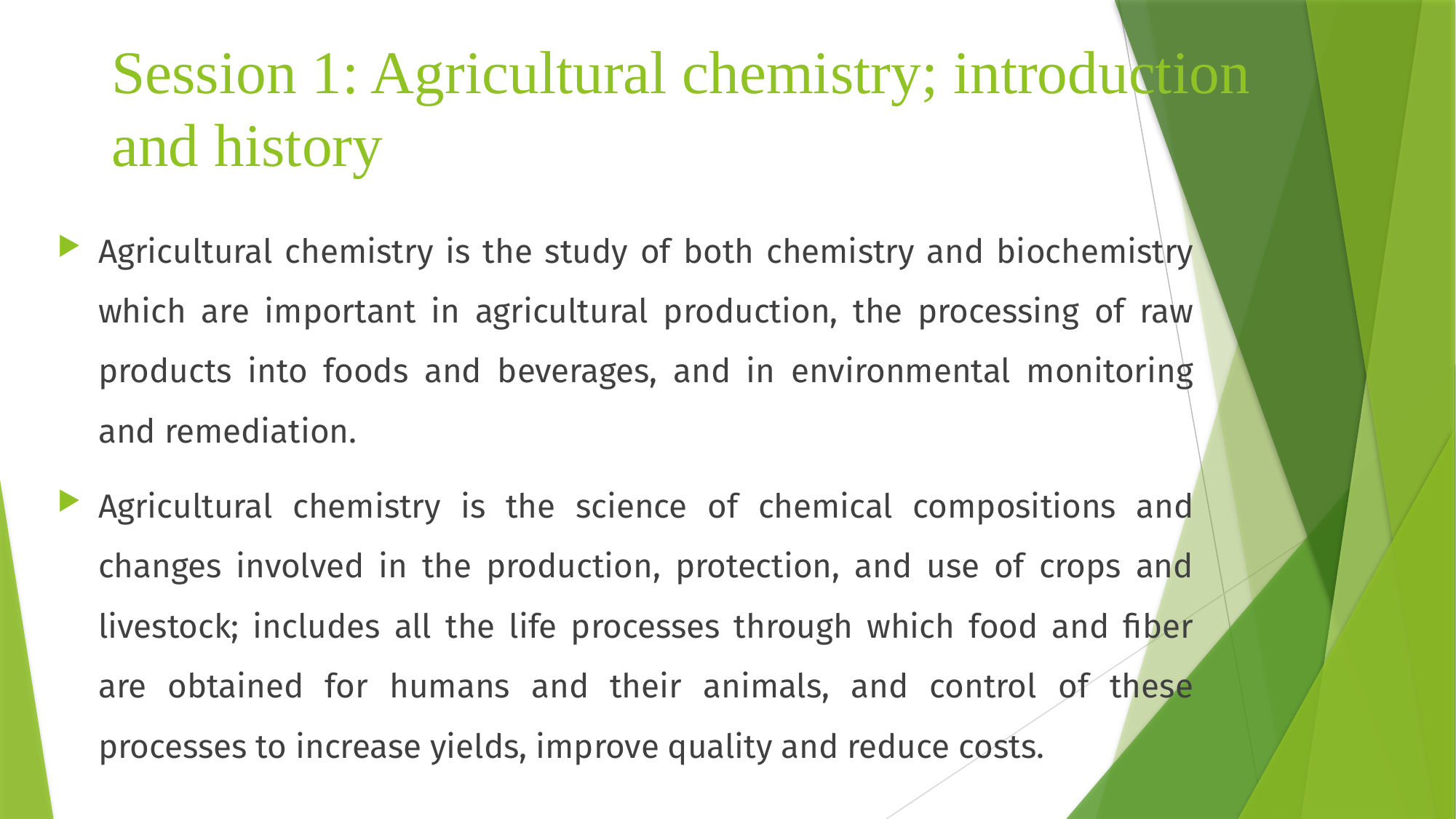

# Session 1: Agricultural chemistry; introduction and history
Agricultural chemistry is the study of both chemistry and biochemistry which are important in agricultural production, the processing of raw products into foods and beverages, and in environmental monitoring and remediation.
Agricultural chemistry is the science of chemical compositions and changes involved in the production, protection, and use of crops and livestock; includes all the life processes through which food and fiber are obtained for humans and their animals, and control of these processes to increase yields, improve quality and reduce costs.